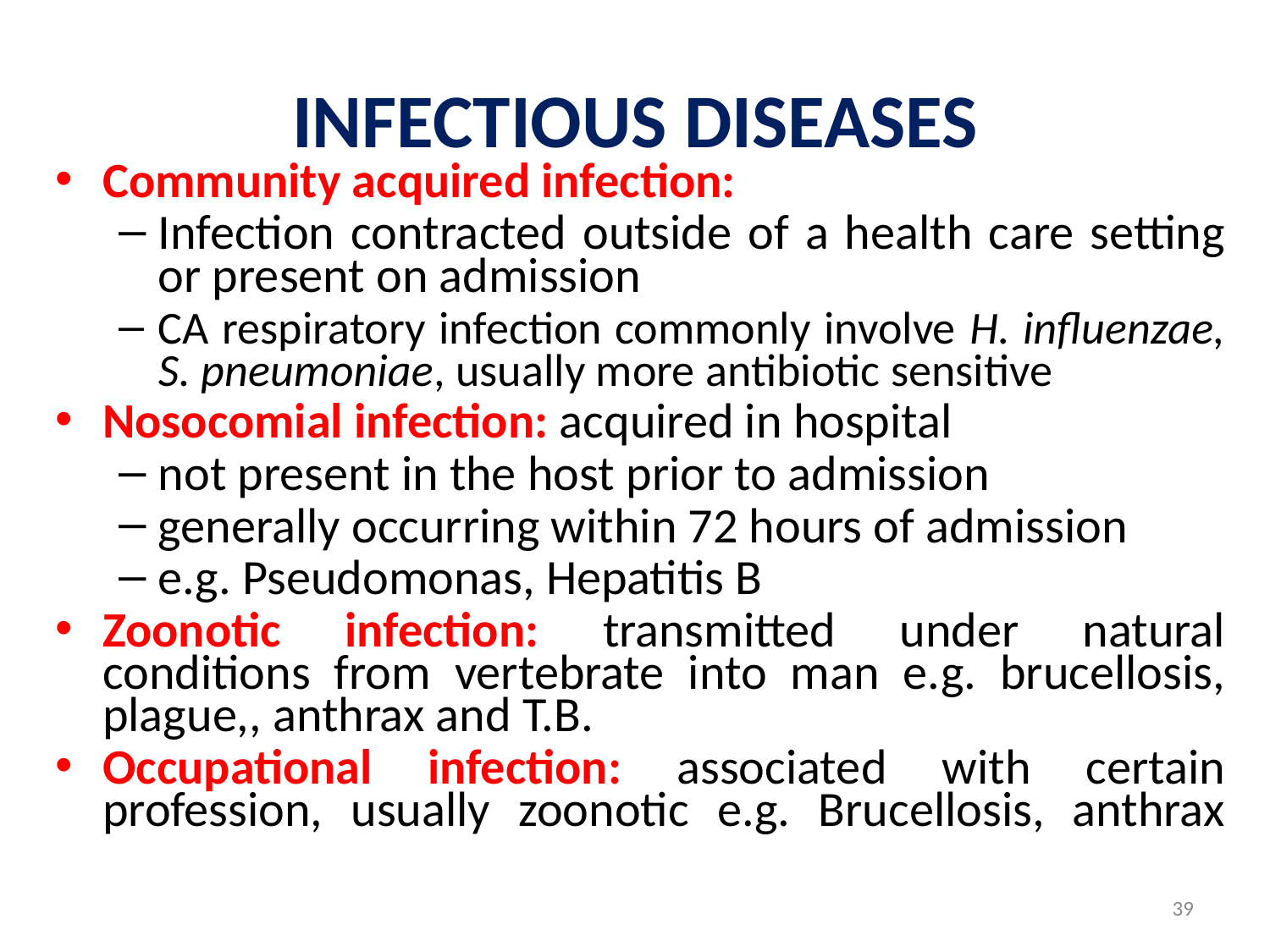

# INFECTIOUS DISEASES
Community acquired infection:
Infection contracted outside of a health care setting or present on admission
CA respiratory infection commonly involve H. influenzae, S. pneumoniae, usually more antibiotic sensitive
Nosocomial infection: acquired in hospital
not present in the host prior to admission
generally occurring within 72 hours of admission
e.g. Pseudomonas, Hepatitis B
Zoonotic infection: transmitted under natural conditions from vertebrate into man e.g. brucellosis, plague,, anthrax and T.B.
Occupational infection: associated with certain profession, usually zoonotic e.g. Brucellosis, anthrax

39